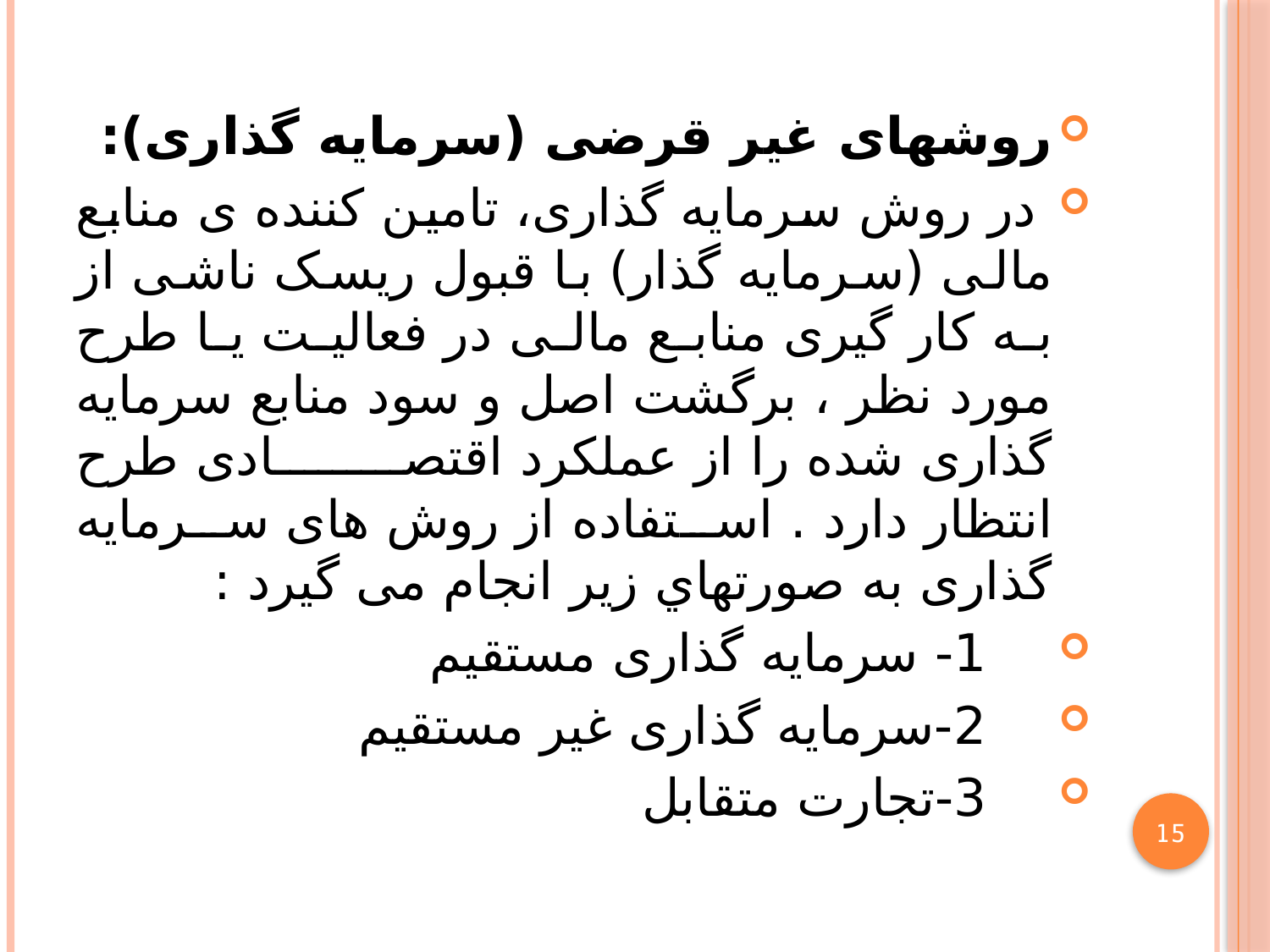

روشهای غیر قرضی (سرمایه گذاری):
 در روش سرمایه گذاری، تامین کننده ی منابع مالی (سرمایه گذار) با قبول ریسک ناشی از به کار گیری منابع مالی در فعالیت یا طرح مورد نظر ، برگشت اصل و سود منابع سرمایه گذاری شده را از عملکرد اقتصادی طرح انتظار دارد . استفاده از روش های سرمایه گذاری به صورتهاي زیر انجام می گیرد :
    1- سرمایه گذاری مستقیم
    2-سرمایه گذاری غیر مستقیم
    3-تجارت متقابل

15